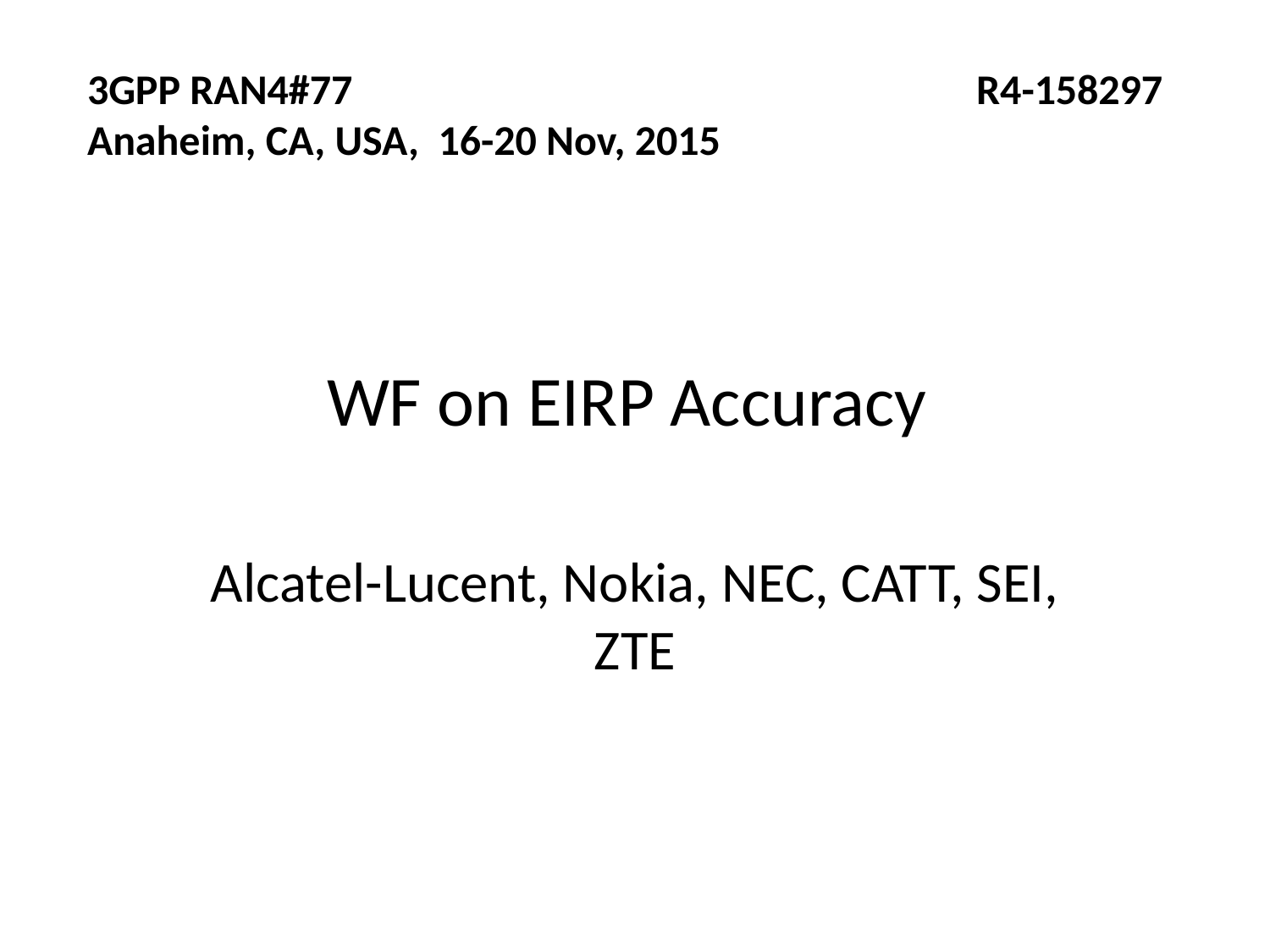

3GPP RAN4#77					R4-158297
Anaheim, CA, USA,  16-20 Nov, 2015
# WF on EIRP Accuracy
Alcatel-Lucent, Nokia, NEC, CATT, SEI, ZTE